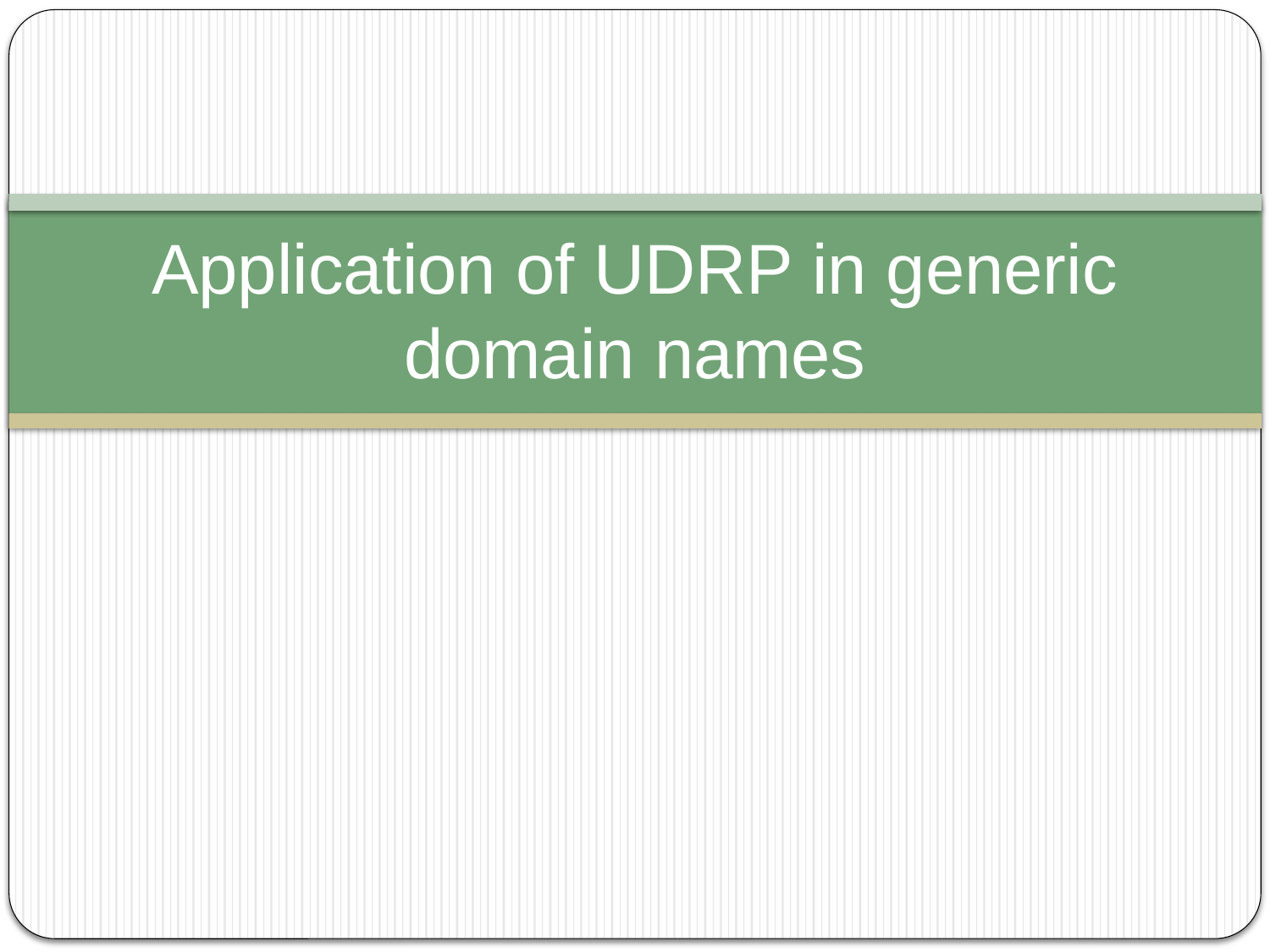

# Application of UDRP in generic domain names